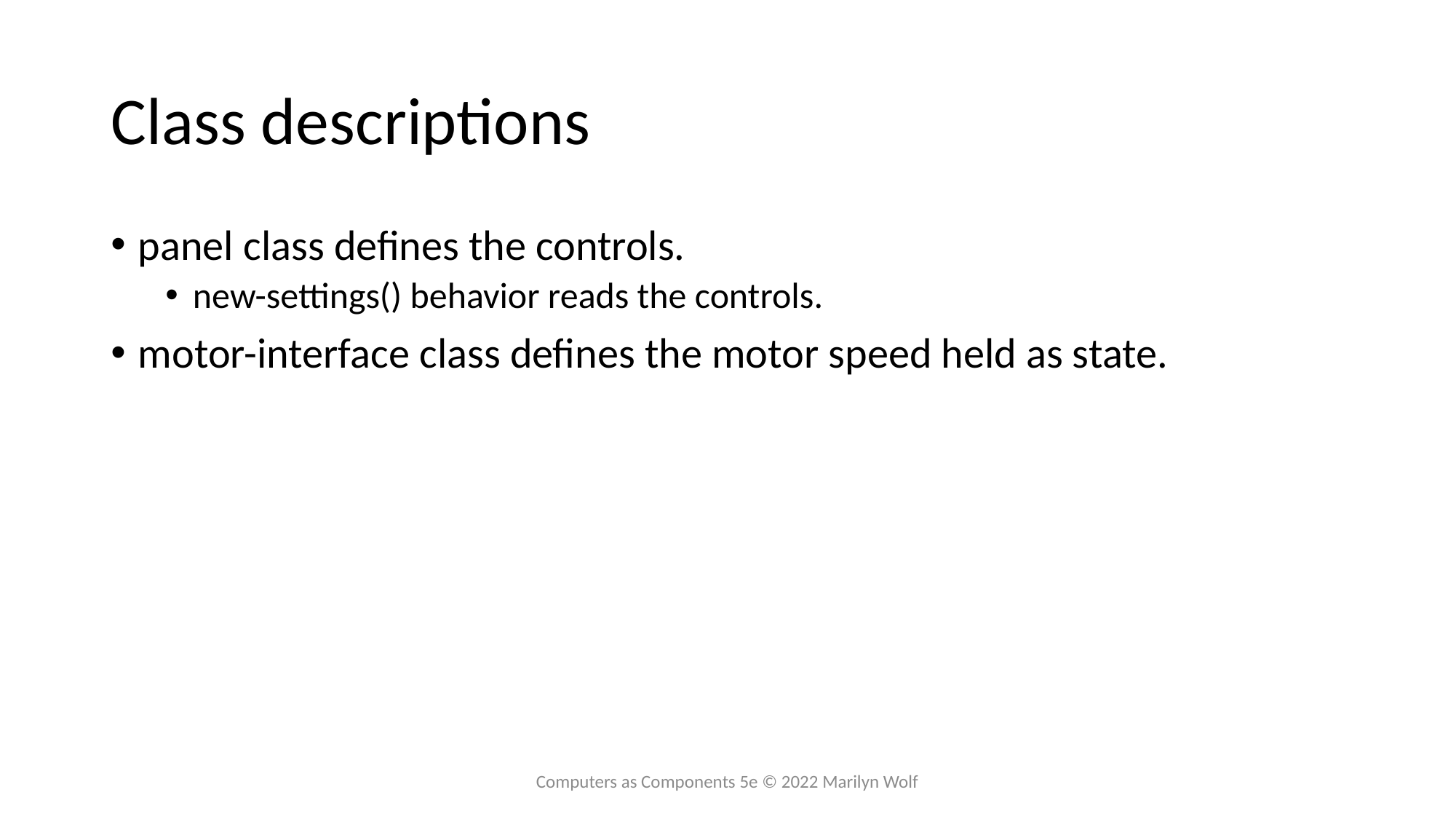

# Class descriptions
panel class defines the controls.
new-settings() behavior reads the controls.
motor-interface class defines the motor speed held as state.
Computers as Components 5e © 2022 Marilyn Wolf